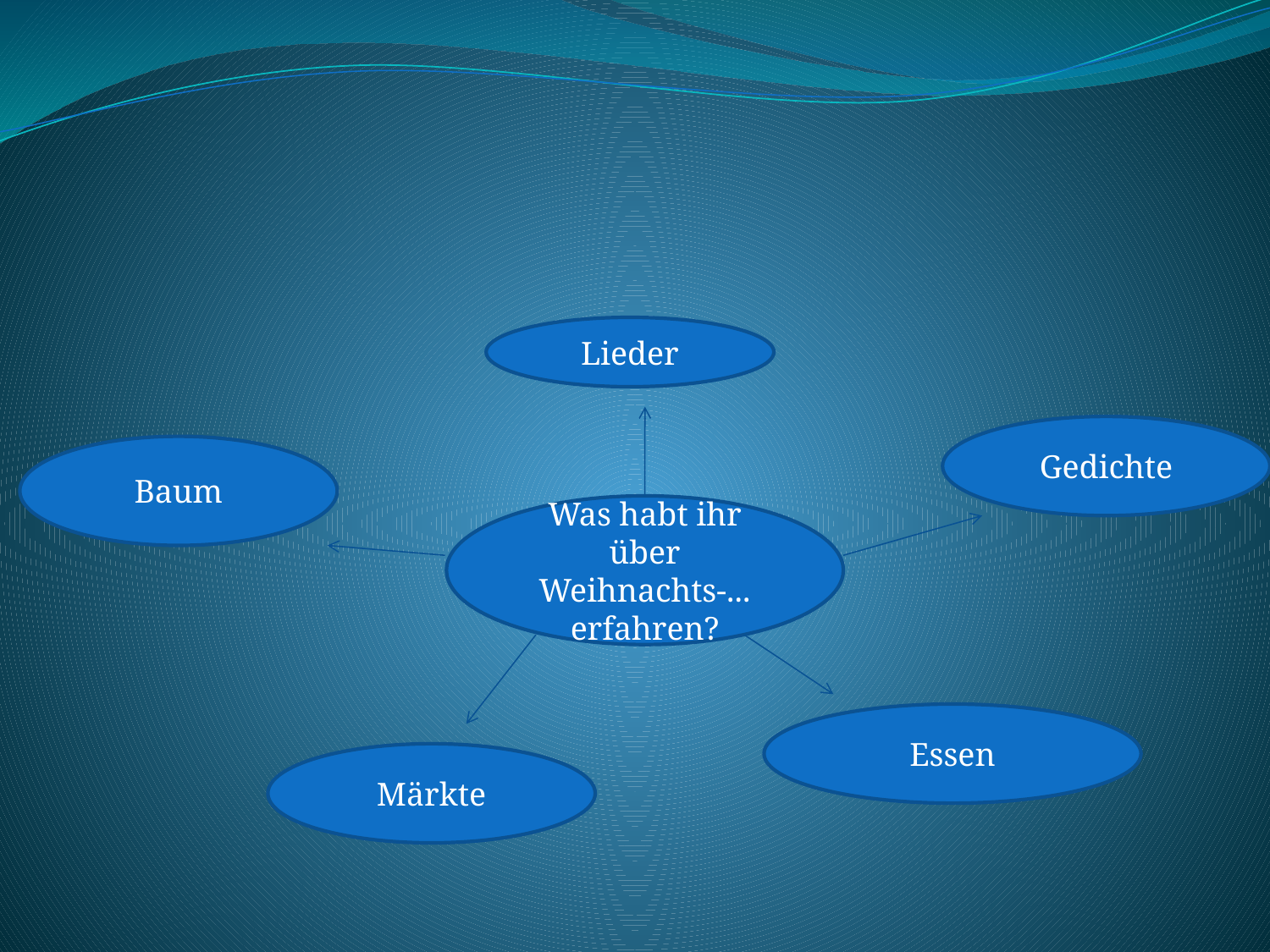

#

Lieder
Gedichte
Baum
Was habt ihr über Weihnachts-...
erfahren?
Essen
Märkte